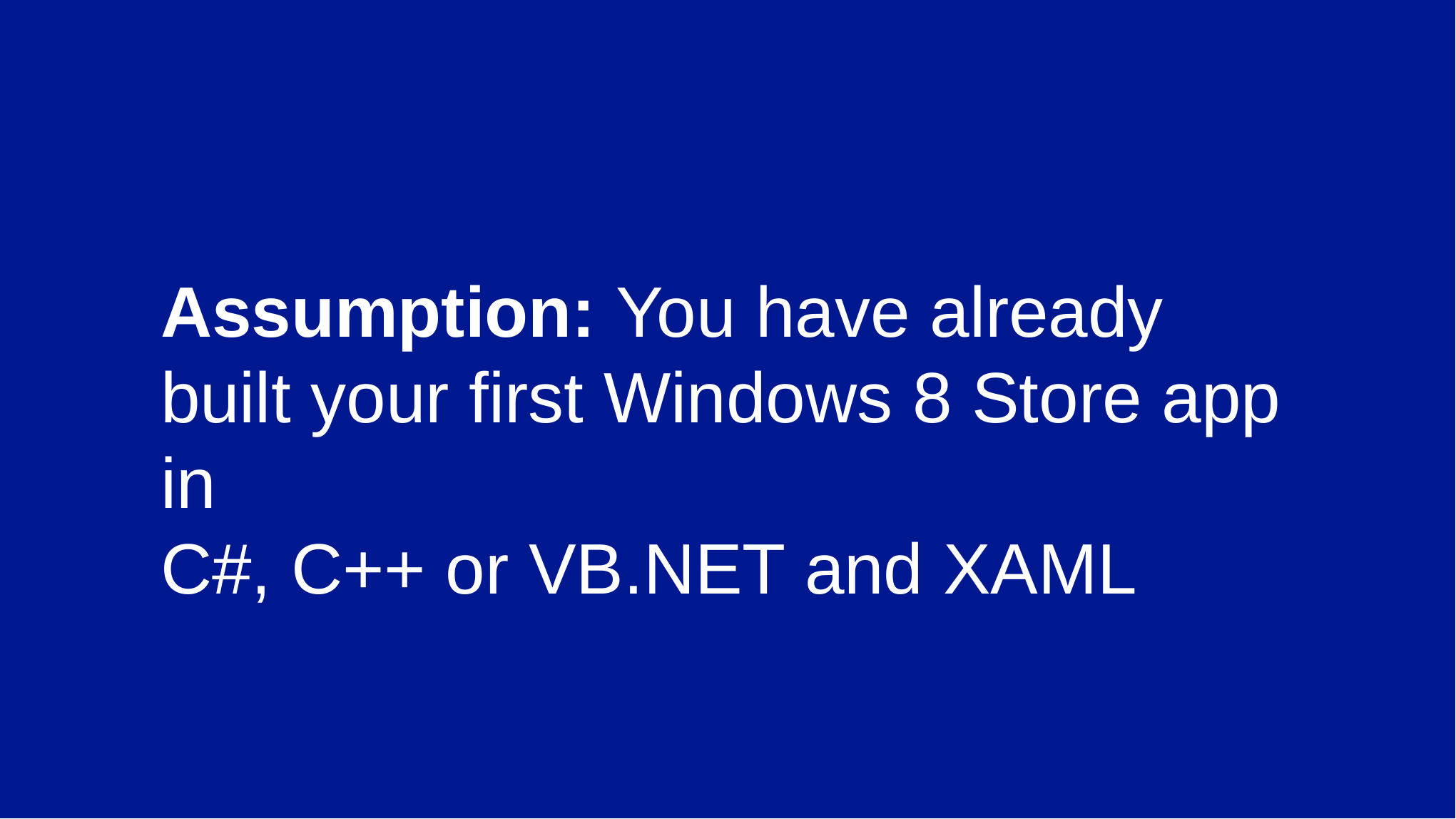

# Assumption: You have already built your first Windows 8 Store app in C#, C++ or VB.NET and XAML